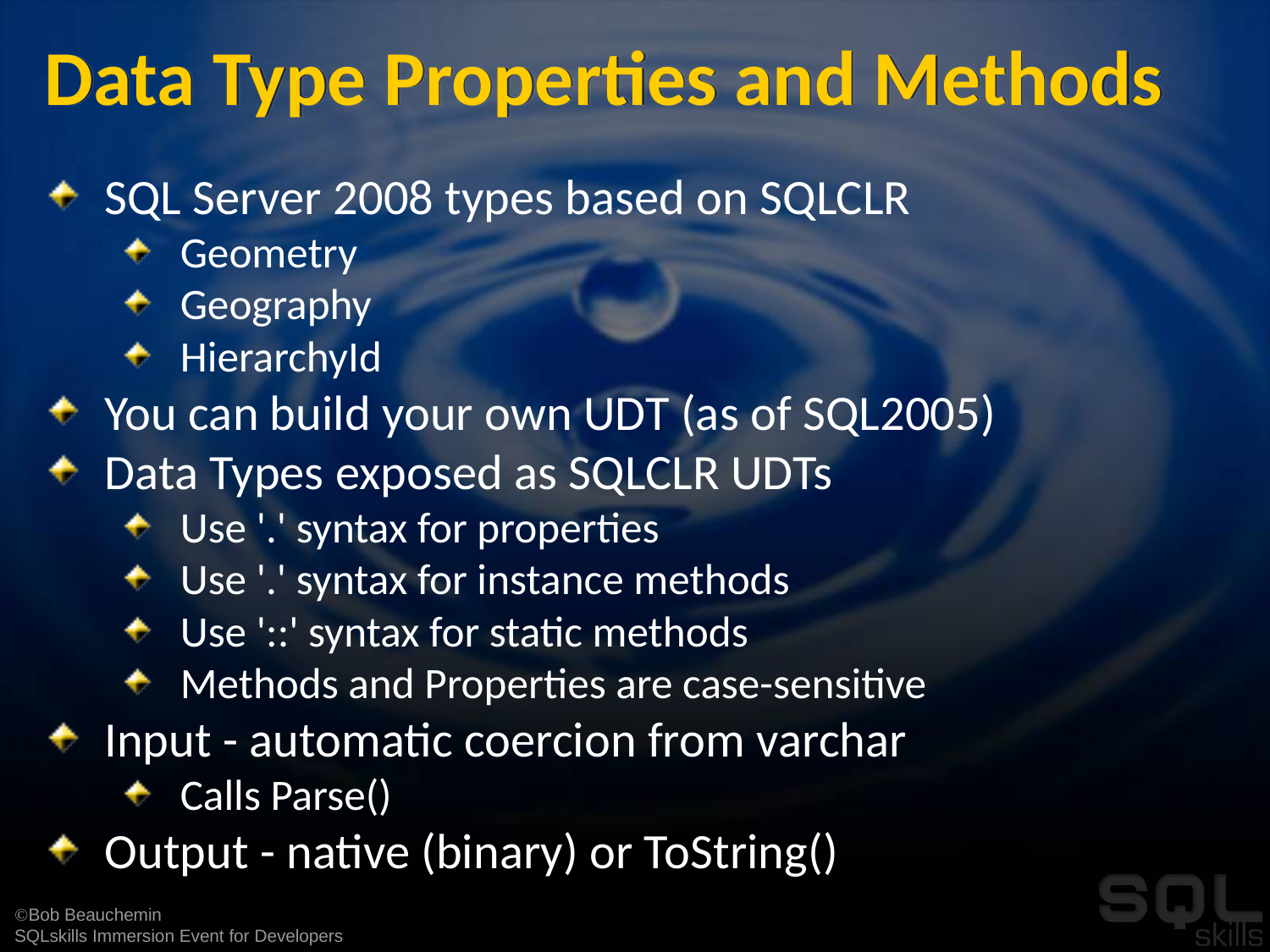

# Data Type Properties and Methods
SQL Server 2008 types based on SQLCLR
Geometry
Geography
HierarchyId
You can build your own UDT (as of SQL2005)
Data Types exposed as SQLCLR UDTs
Use '.' syntax for properties
Use '.' syntax for instance methods
Use '::' syntax for static methods
Methods and Properties are case-sensitive
Input - automatic coercion from varchar
Calls Parse()
Output - native (binary) or ToString()